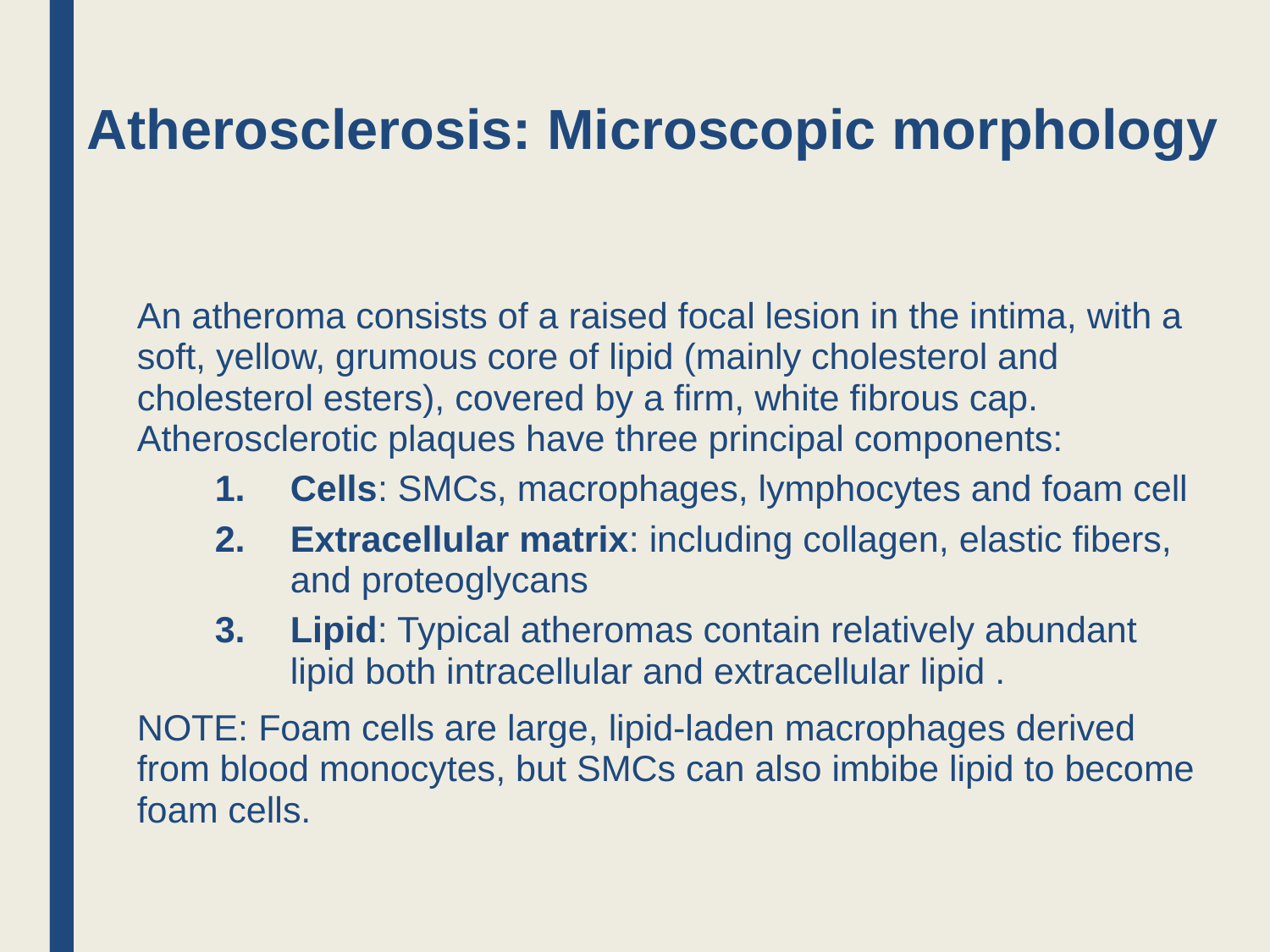

# Atherosclerosis: Microscopic morphology

An atheroma consists of a raised focal lesion in the intima, with a soft, yellow, grumous core of lipid (mainly cholesterol and cholesterol esters), covered by a firm, white fibrous cap. Atherosclerotic plaques have three principal components:
Cells: SMCs, macrophages, lymphocytes and foam cell
Extracellular matrix: including collagen, elastic fibers, and proteoglycans
Lipid: Typical atheromas contain relatively abundant lipid both intracellular and extracellular lipid .
NOTE: Foam cells are large, lipid-laden macrophages derived from blood monocytes, but SMCs can also imbibe lipid to become foam cells.